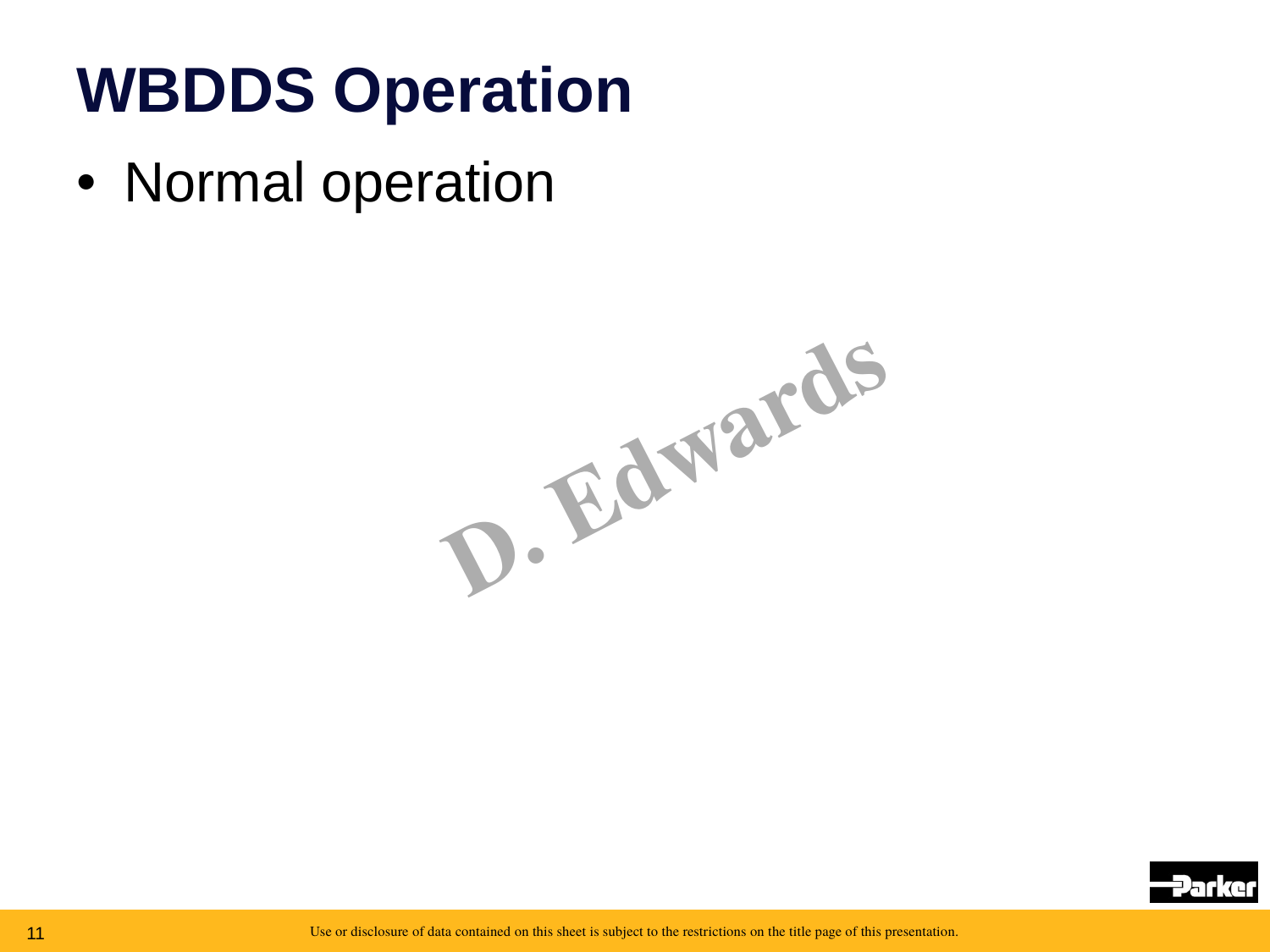

# WBDDS Operation
Normal operation

D. Edwards